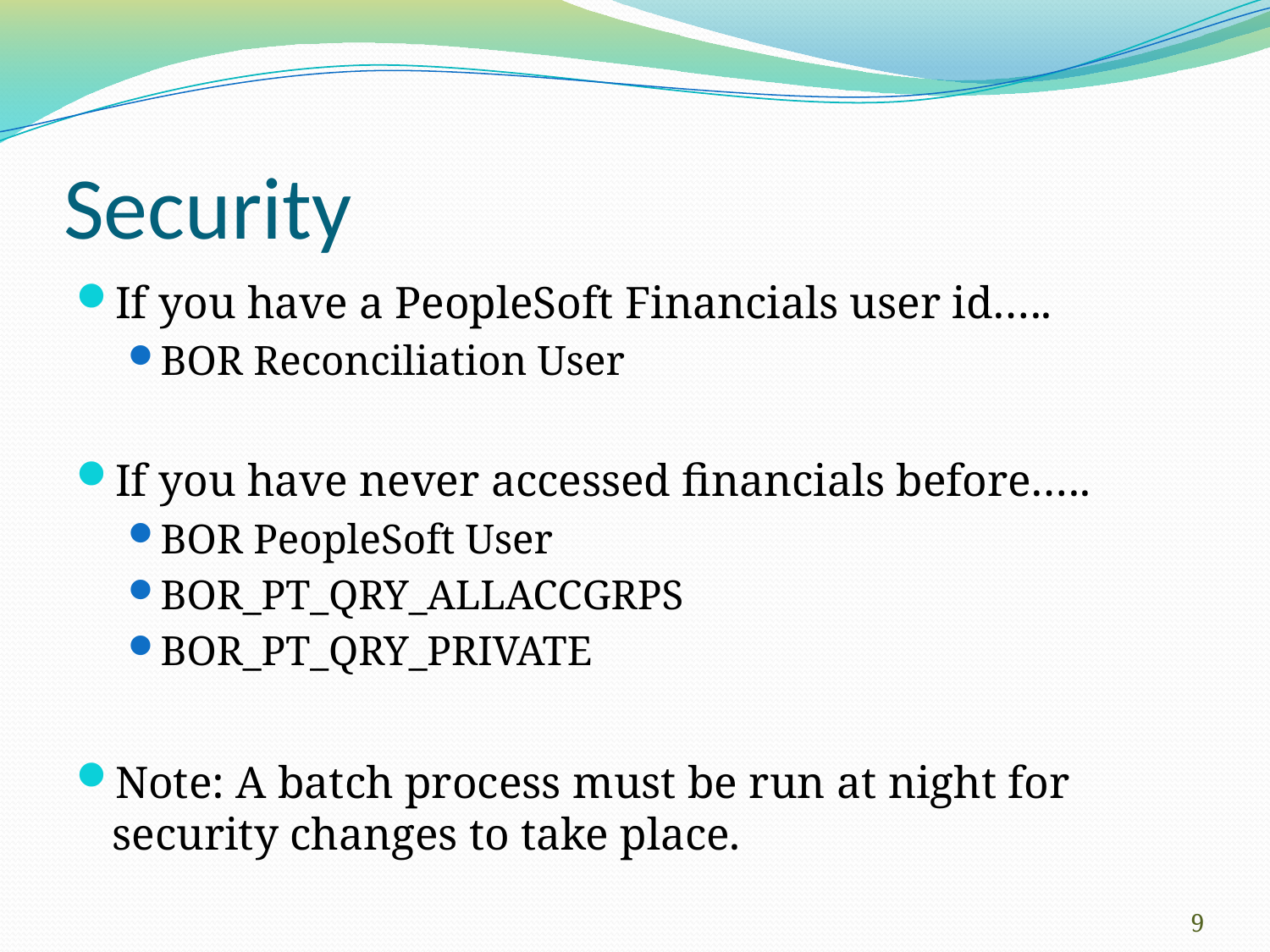

# Security
If you have a PeopleSoft Financials user id…..
BOR Reconciliation User

If you have never accessed financials before…..
BOR PeopleSoft User
BOR_PT_QRY_ALLACCGRPS
BOR_PT_QRY_PRIVATE

Note: A batch process must be run at night for security changes to take place.
9